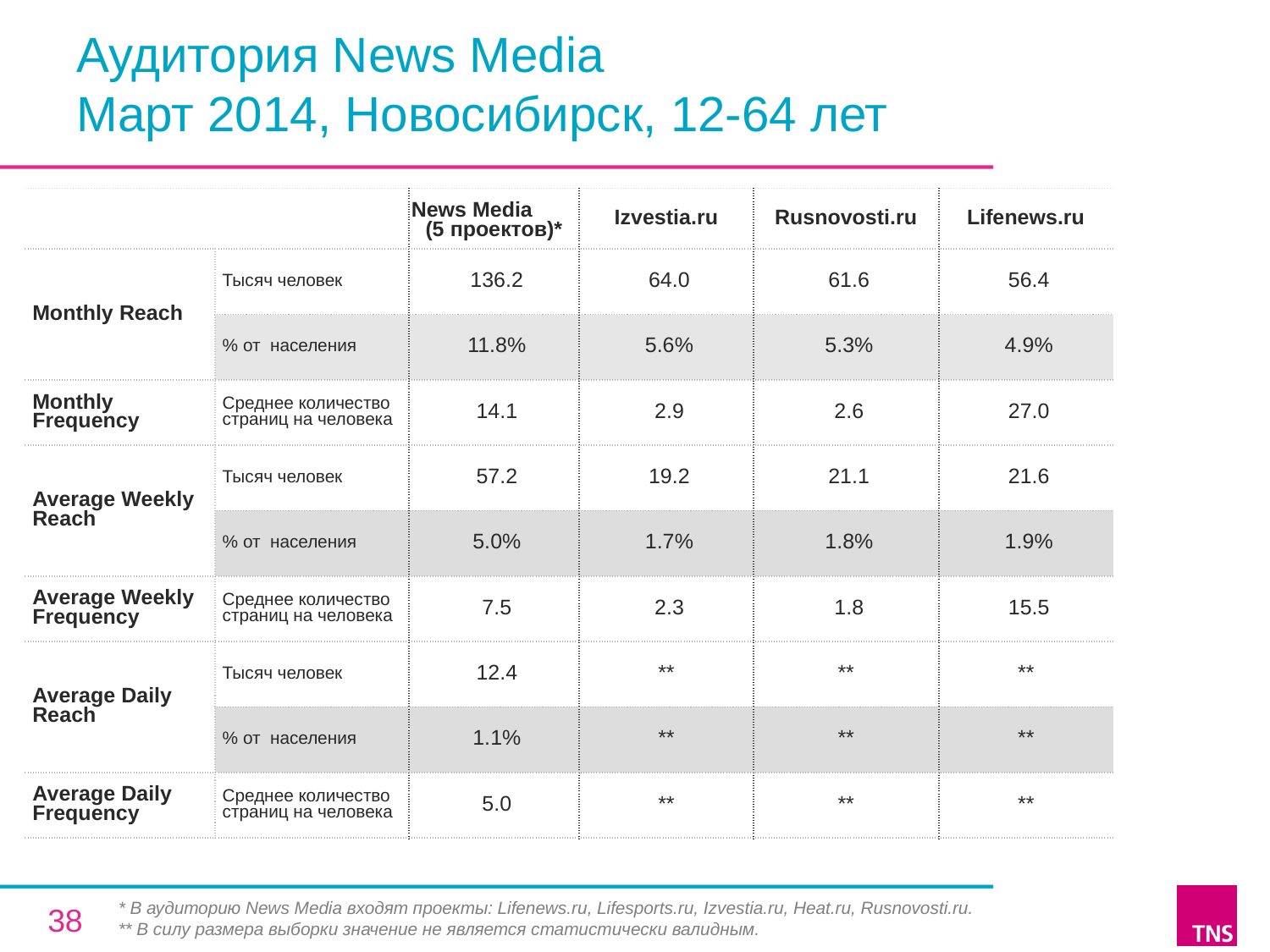

# Аудитория News Media Март 2014, Новосибирск, 12-64 лет
|  |  | News Media (5 проектов)\* | Izvestia.ru | Rusnovosti.ru | Lifenews.ru |
| --- | --- | --- | --- | --- | --- |
| Monthly Reach | Тысяч человек | 136.2 | 64.0 | 61.6 | 56.4 |
|  | % от населения | 11.8% | 5.6% | 5.3% | 4.9% |
| Monthly Frequency | Среднее количество страниц на человека | 14.1 | 2.9 | 2.6 | 27.0 |
| Average Weekly Reach | Тысяч человек | 57.2 | 19.2 | 21.1 | 21.6 |
|  | % от населения | 5.0% | 1.7% | 1.8% | 1.9% |
| Average Weekly Frequency | Среднее количество страниц на человека | 7.5 | 2.3 | 1.8 | 15.5 |
| Average Daily Reach | Тысяч человек | 12.4 | \*\* | \*\* | \*\* |
|  | % от населения | 1.1% | \*\* | \*\* | \*\* |
| Average Daily Frequency | Среднее количество страниц на человека | 5.0 | \*\* | \*\* | \*\* |
* В аудиторию News Media входят проекты: Lifenews.ru, Lifesports.ru, Izvestia.ru, Heat.ru, Rusnovosti.ru.
** В силу размера выборки значение не является статистически валидным.
38